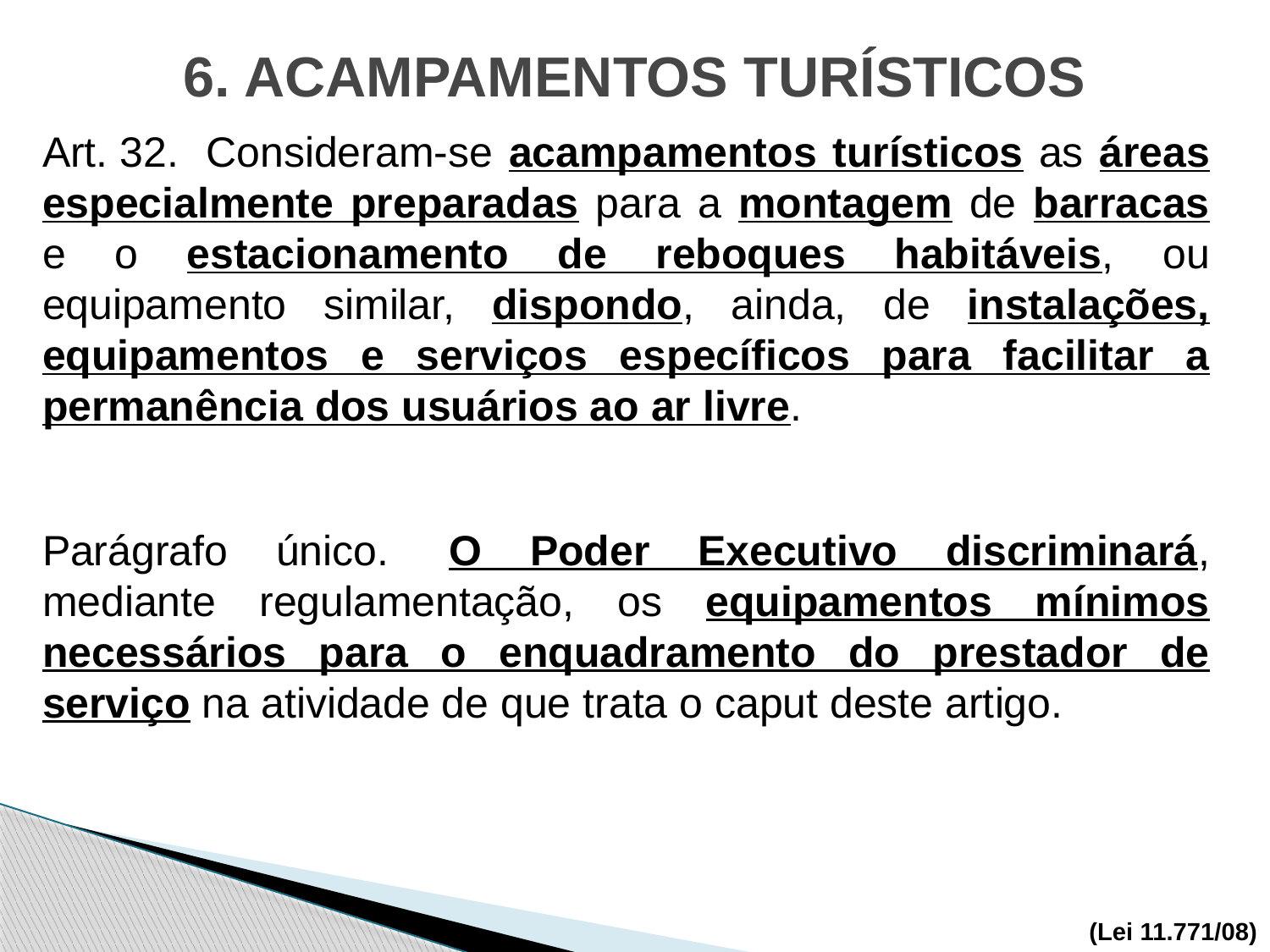

# 6. ACAMPAMENTOS TURÍSTICOS
Art. 32.  Consideram-se acampamentos turísticos as áreas especialmente preparadas para a montagem de barracas e o estacionamento de reboques habitáveis, ou equipamento similar, dispondo, ainda, de instalações, equipamentos e serviços específicos para facilitar a permanência dos usuários ao ar livre.

Parágrafo único.  O Poder Executivo discriminará, mediante regulamentação, os equipamentos mínimos necessários para o enquadramento do prestador de serviço na atividade de que trata o caput deste artigo.
(Lei 11.771/08)